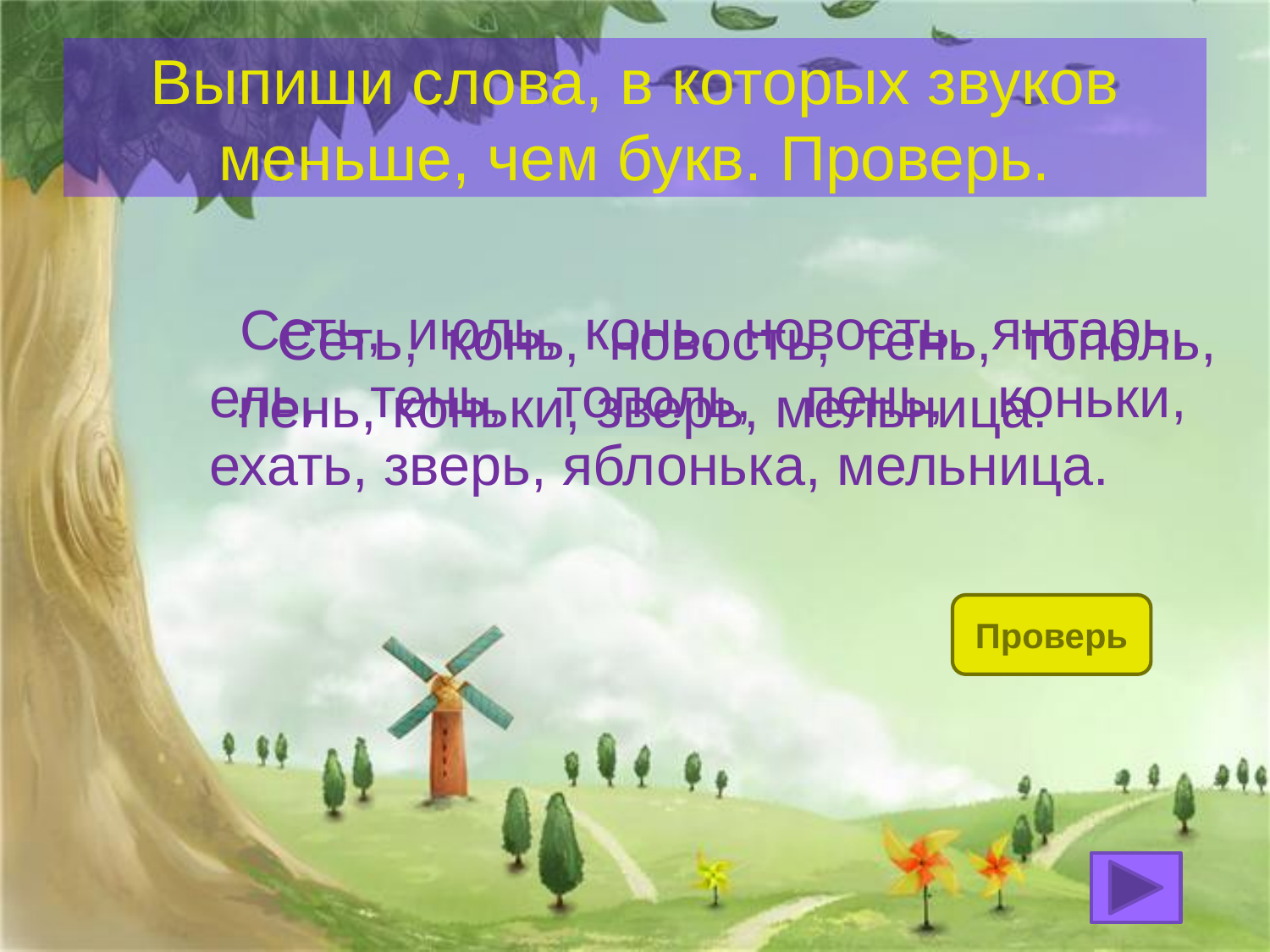

# Выпиши слова, в которых звуков меньше, чем букв. Проверь.
   Сеть, июль, конь, новость, янтарь, ель, тень, тополь, пень, коньки, ехать, зверь, яблонька, мельница.
   Сеть, конь, новость, тень, тополь, пень, коньки, зверь, мельница.
Проверь